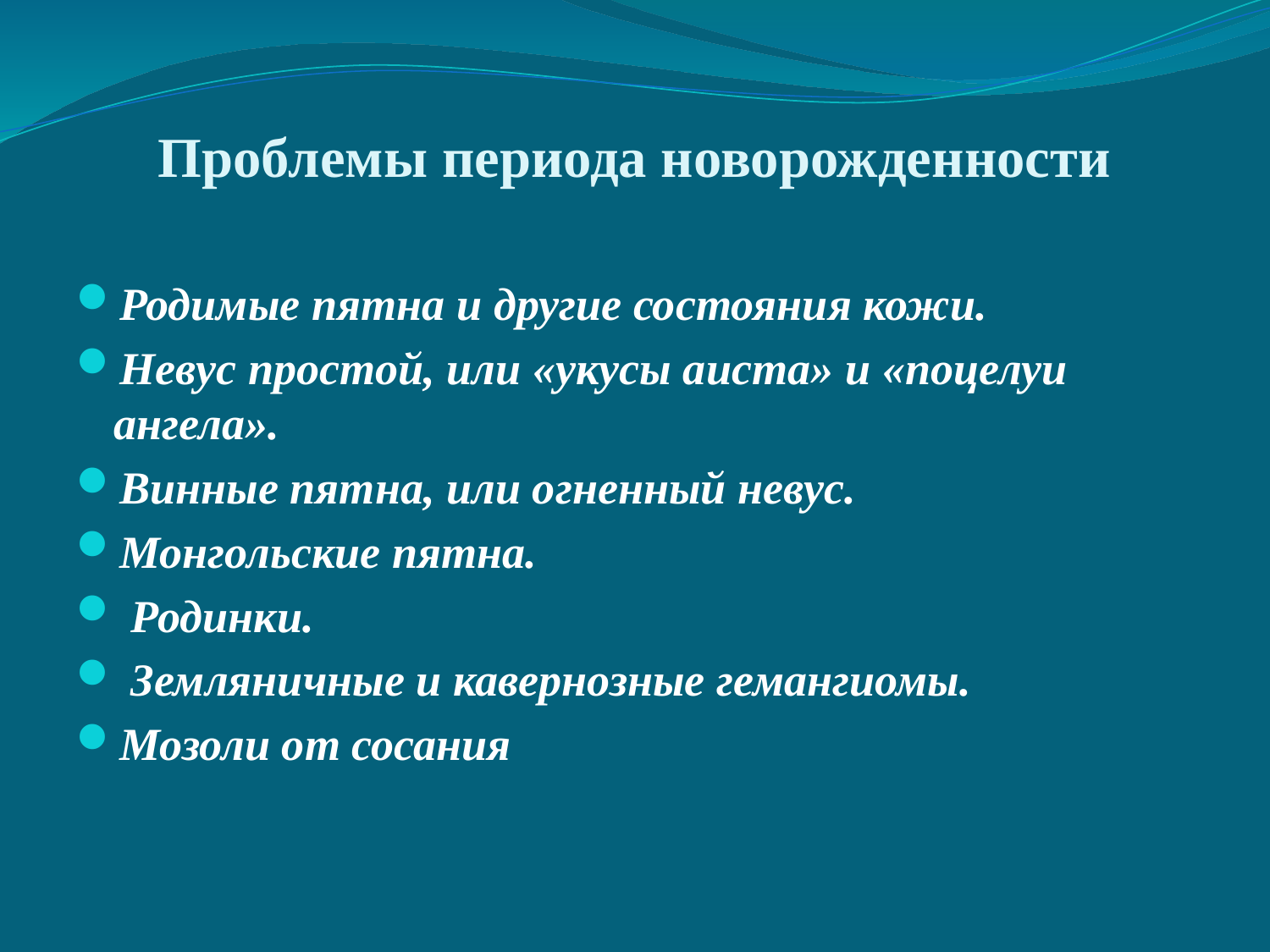

# Проблемы периода новорожденности
Родимые пятна и другие состояния кожи.
Невус простой, или «укусы аиста» и «поцелуи ангела».
Винные пятна, или огненный невус.
Монгольские пятна.
 Родинки.
 Земляничные и кавернозные гемангиомы.
Мозоли от сосания